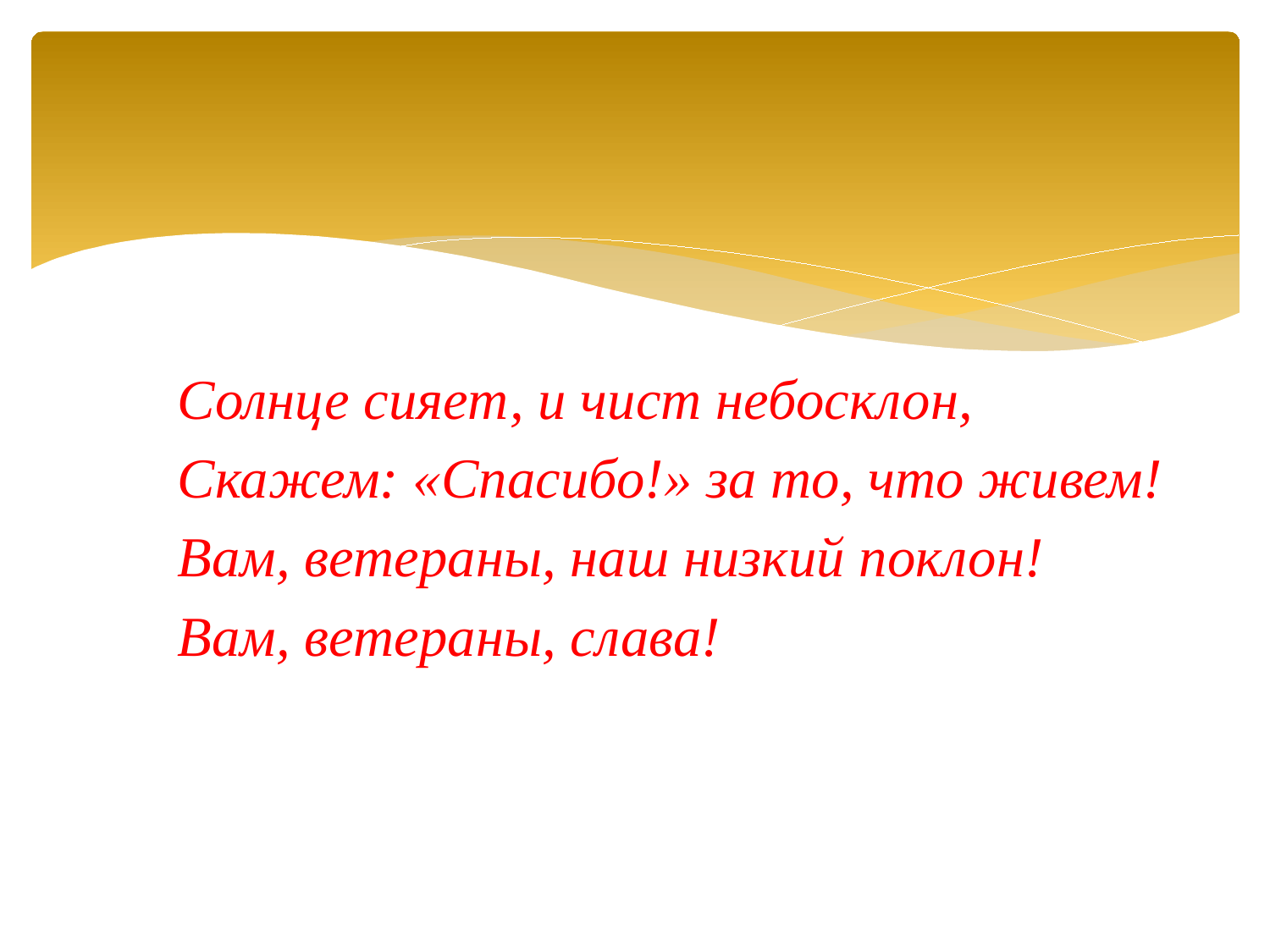

#
Солнце сияет, и чист небосклон,
Скажем: «Спасибо!» за то, что живем!
Вам, ветераны, наш низкий поклон!
Вам, ветераны, слава!